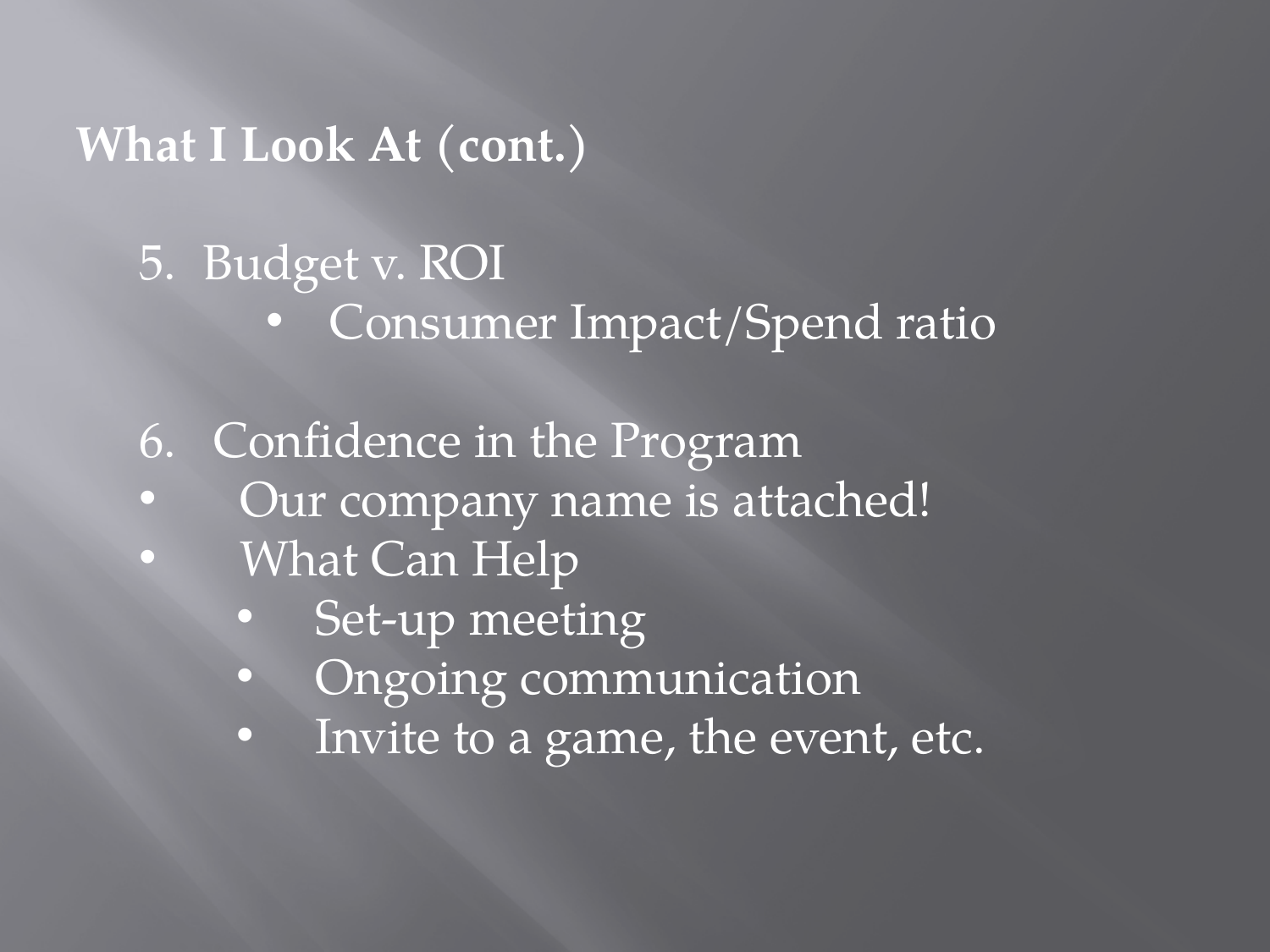

What I Look At (cont.)

Budget v. ROI
Consumer Impact/Spend ratio

6.   Confidence in the Program
   Our company name is attached!
   What Can Help
    Set-up meeting
    Ongoing communication
    Invite to a game, the event, etc.